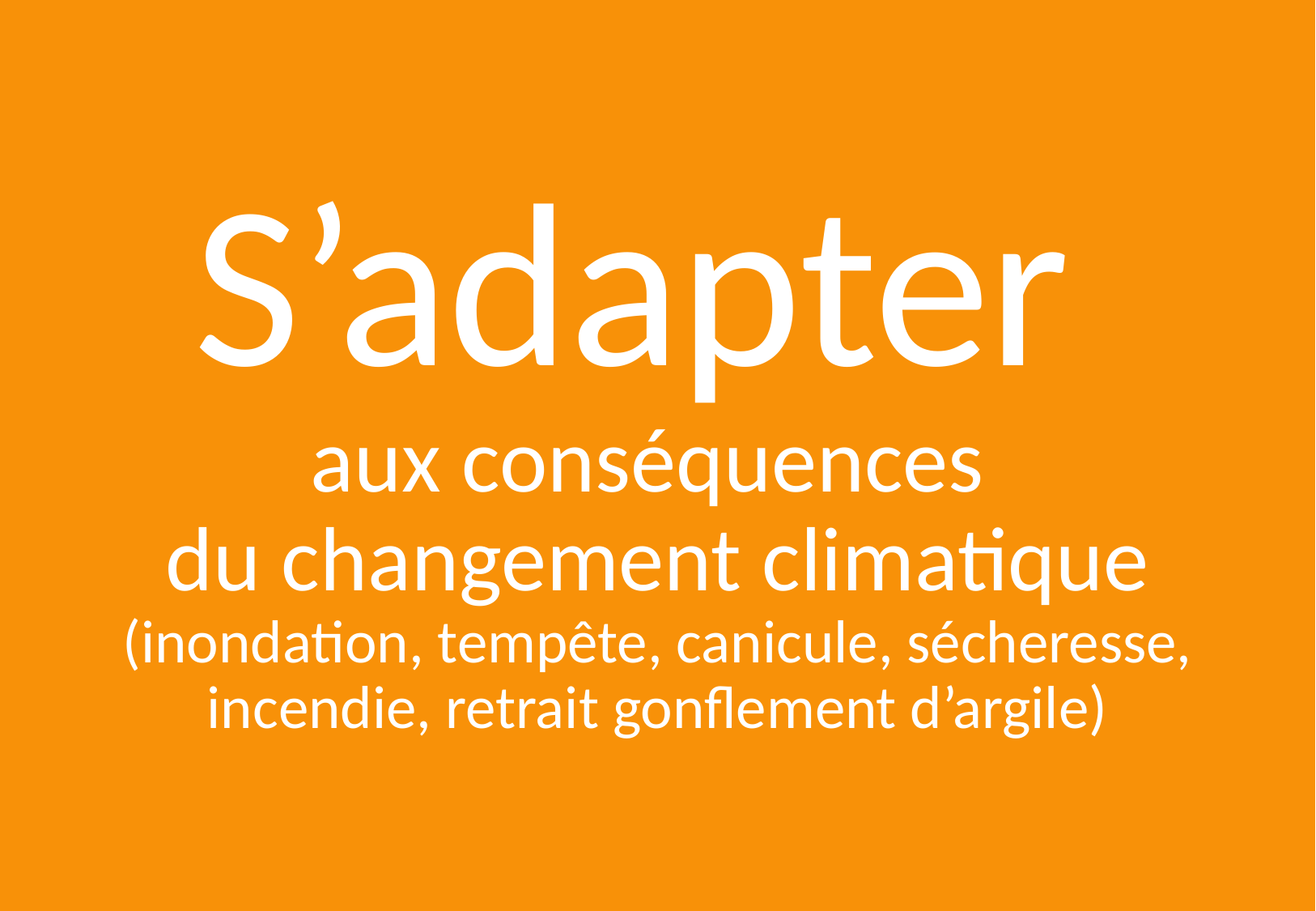

# S’adapter
aux conséquences
du changement climatique (inondation, tempête, canicule, sécheresse, incendie, retrait gonflement d’argile)